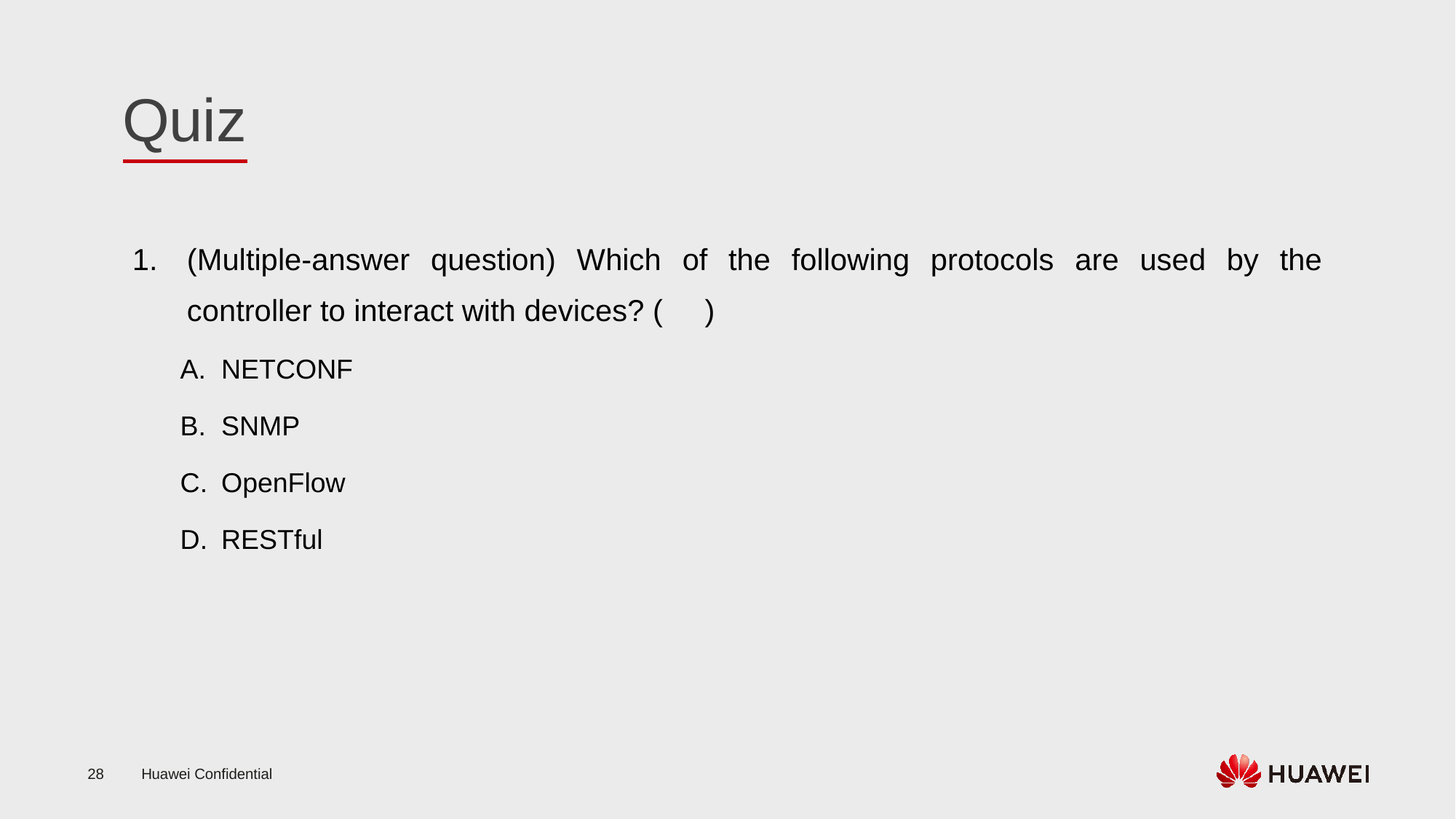

(Multiple-answer question) Which of the following protocols are used by the controller to interact with devices? (     )
NETCONF
SNMP
OpenFlow
RESTful